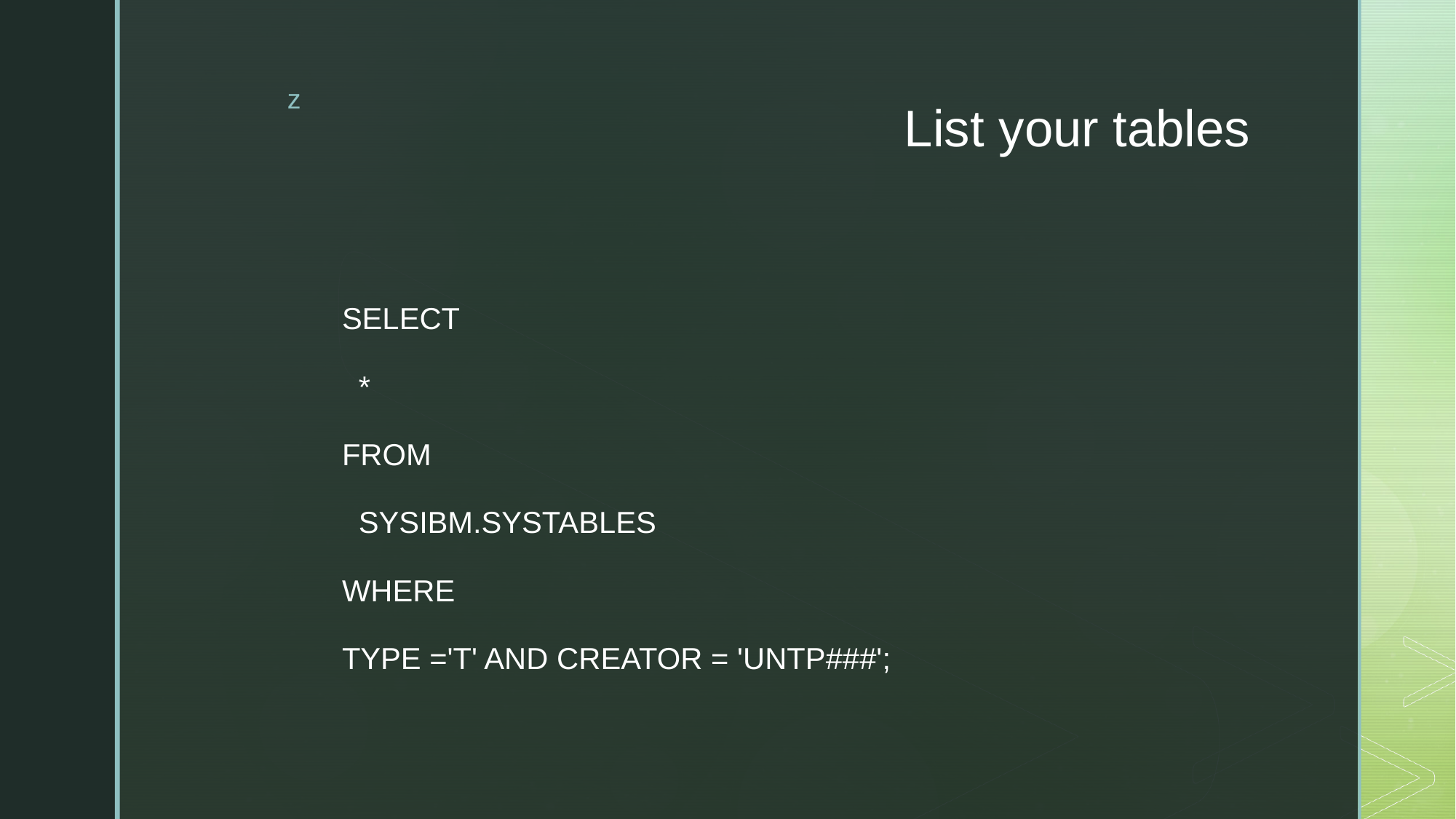

# List your tables
SELECT
  *
FROM
  SYSIBM.SYSTABLES
WHERE
TYPE ='T' AND CREATOR = 'UNTP###';